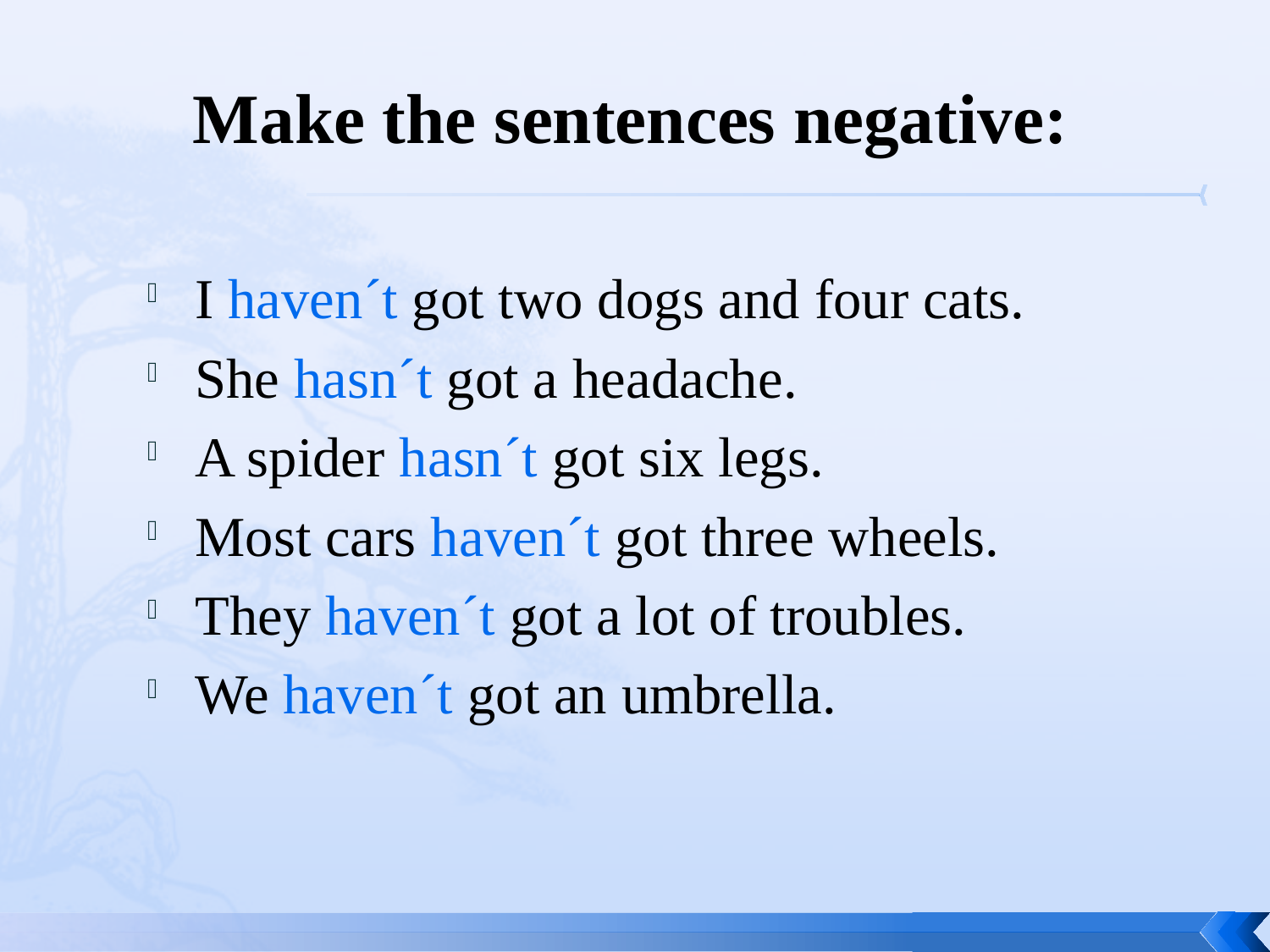

# Make the sentences negative:
I haven´t got two dogs and four cats.
She hasn´t got a headache.
A spider hasn´t got six legs.
Most cars haven´t got three wheels.
They haven´t got a lot of troubles.
We haven´t got an umbrella.